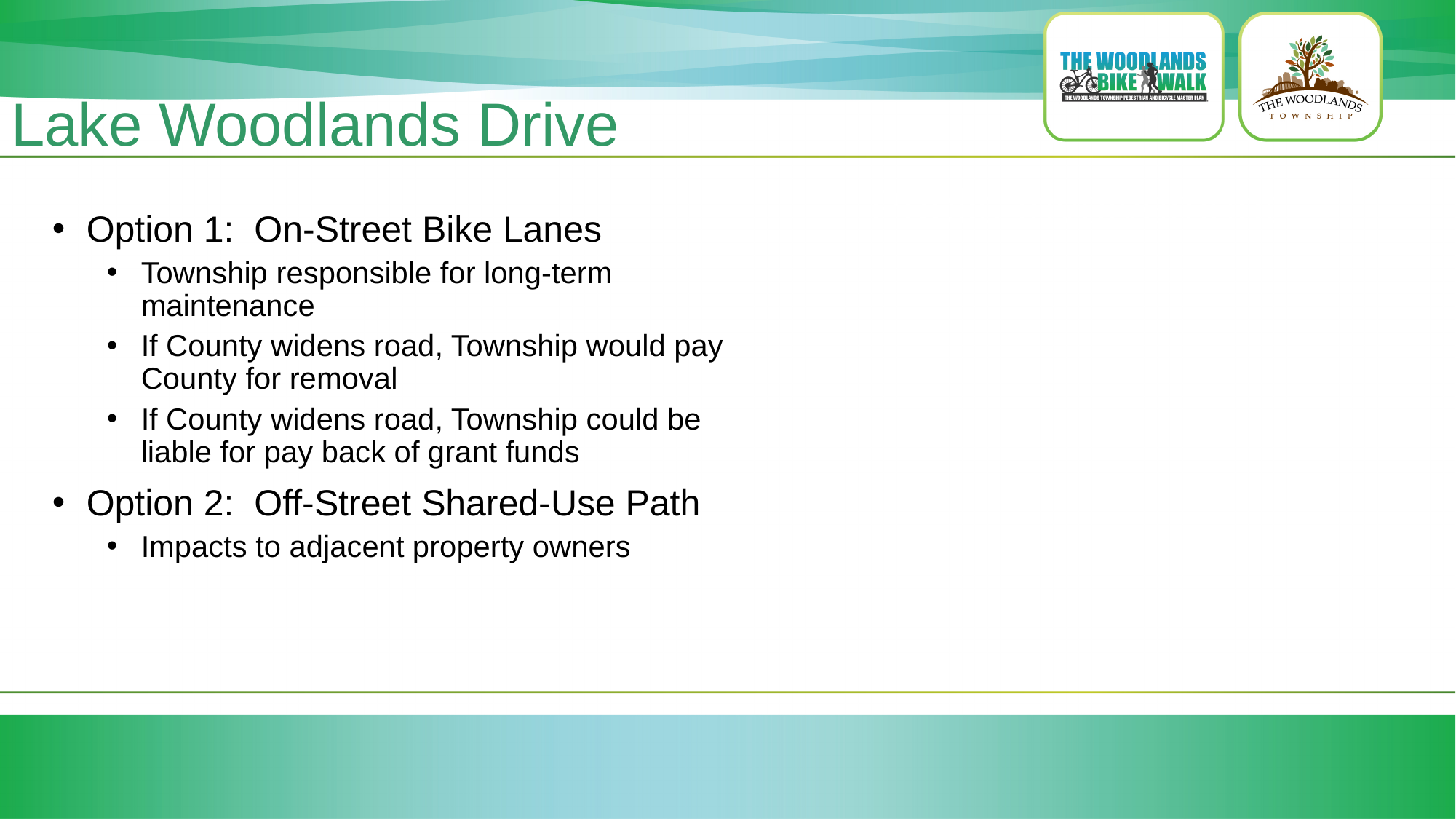

Lake Woodlands Drive
Public Involvement
Option 1:  On-Street Bike Lanes
Township responsible for long-term maintenance
If County widens road, Township would pay County for removal
If County widens road, Township could be liable for pay back of grant funds
Option 2:  Off-Street Shared-Use Path
Impacts to adjacent property owners